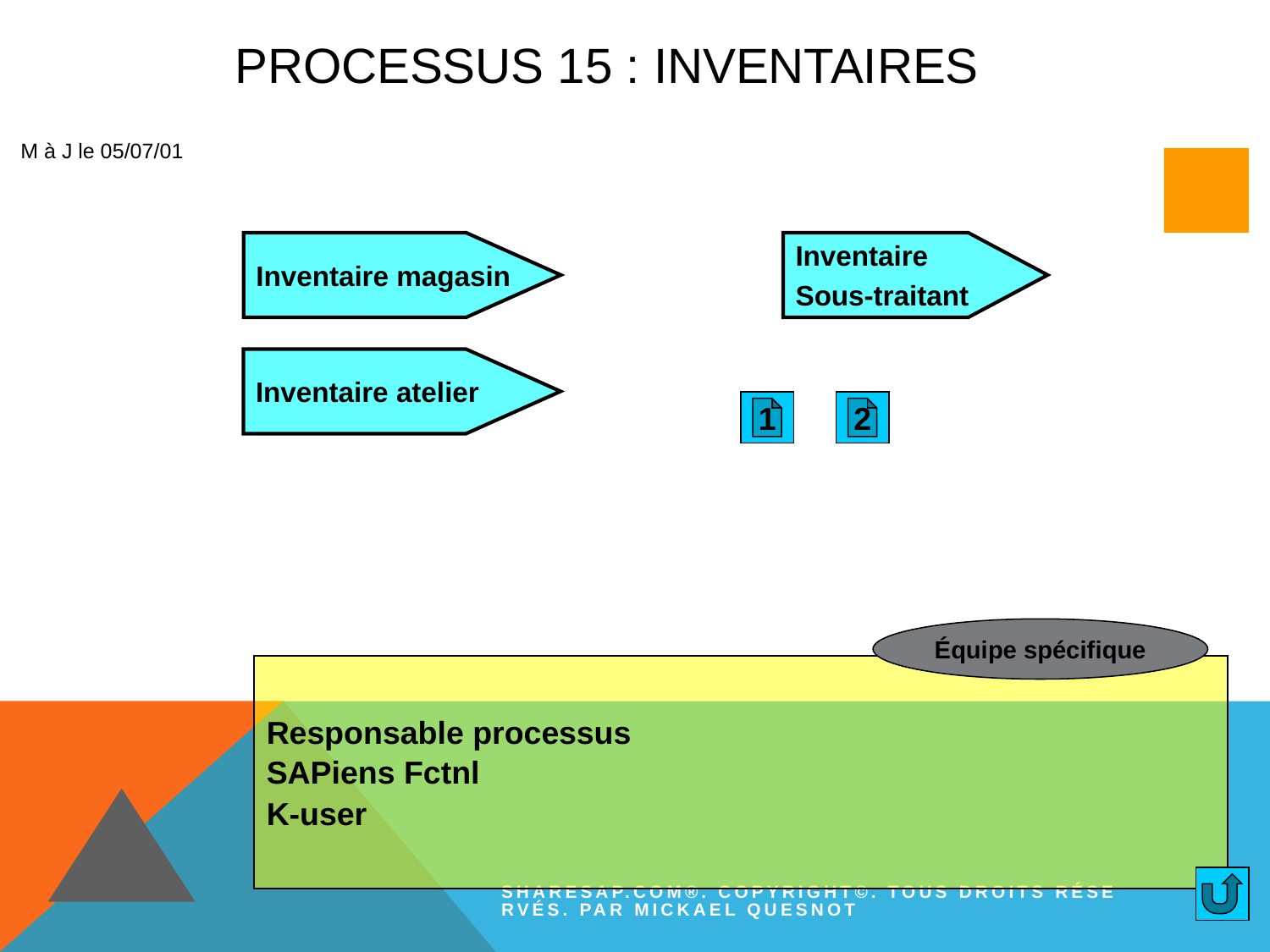

# Processus 15 : Inventaires
M à J le 05/07/01

Inventaire magasin
Inventaire
Sous-traitant
Inventaire atelier
1
2
Équipe spécifique
Responsable processus
SAPiens Fctnl
K-user

Sharesap.com®. Copyright©. Tous droits réservés. Par Mickael QUESNOT